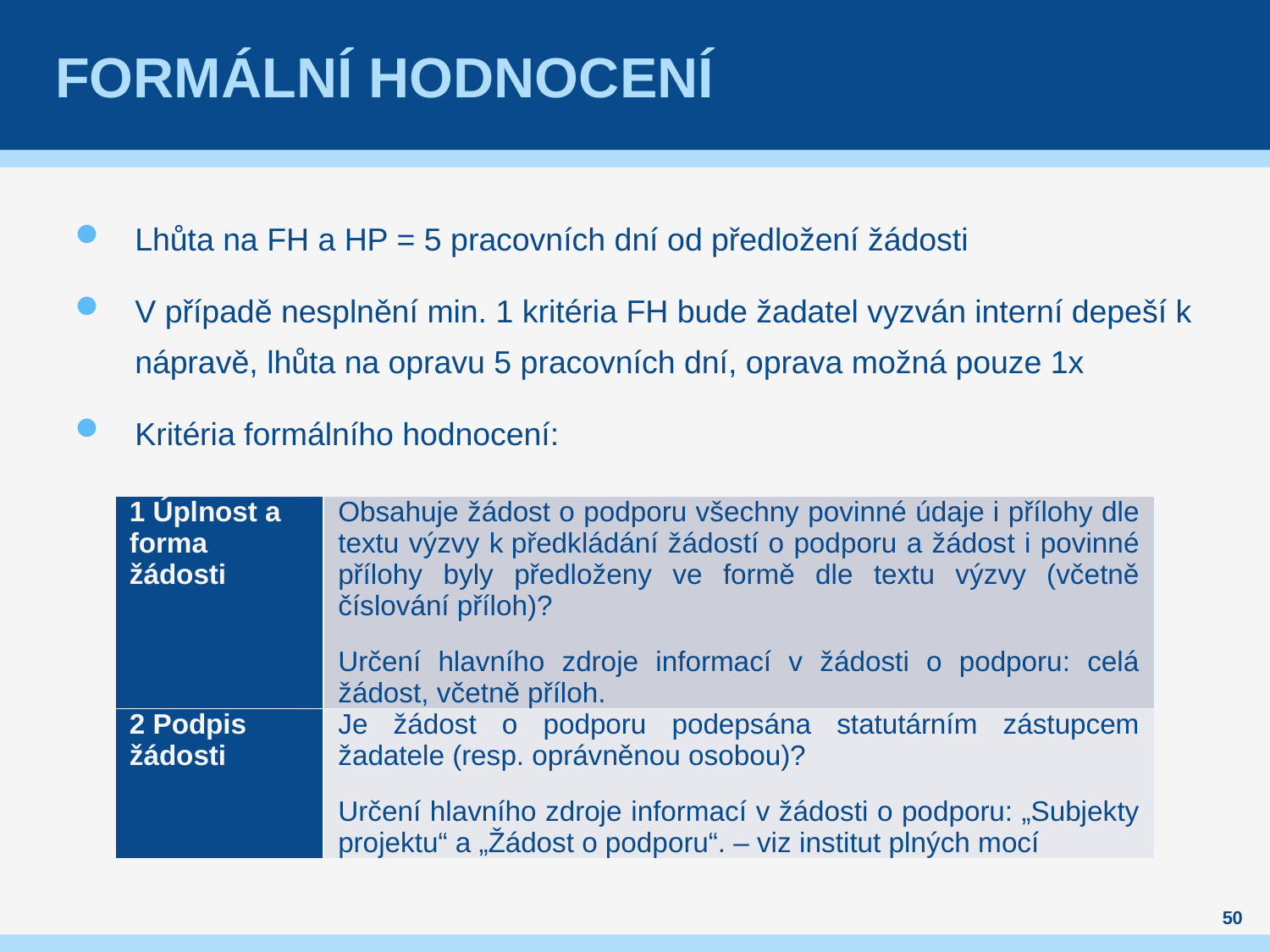

# Formální hodnocení
Lhůta na FH a HP = 5 pracovních dní od předložení žádosti
V případě nesplnění min. 1 kritéria FH bude žadatel vyzván interní depeší k nápravě, lhůta na opravu 5 pracovních dní, oprava možná pouze 1x
Kritéria formálního hodnocení:
| 1 Úplnost a forma žádosti | Obsahuje žádost o podporu všechny povinné údaje i přílohy dle textu výzvy k předkládání žádostí o podporu a žádost i povinné přílohy byly předloženy ve formě dle textu výzvy (včetně číslování příloh)? Určení hlavního zdroje informací v žádosti o podporu: celá žádost, včetně příloh. |
| --- | --- |
| 2 Podpis žádosti | Je žádost o podporu podepsána statutárním zástupcem žadatele (resp. oprávněnou osobou)? Určení hlavního zdroje informací v žádosti o podporu: „Subjekty projektu“ a „Žádost o podporu“. – viz institut plných mocí |
50